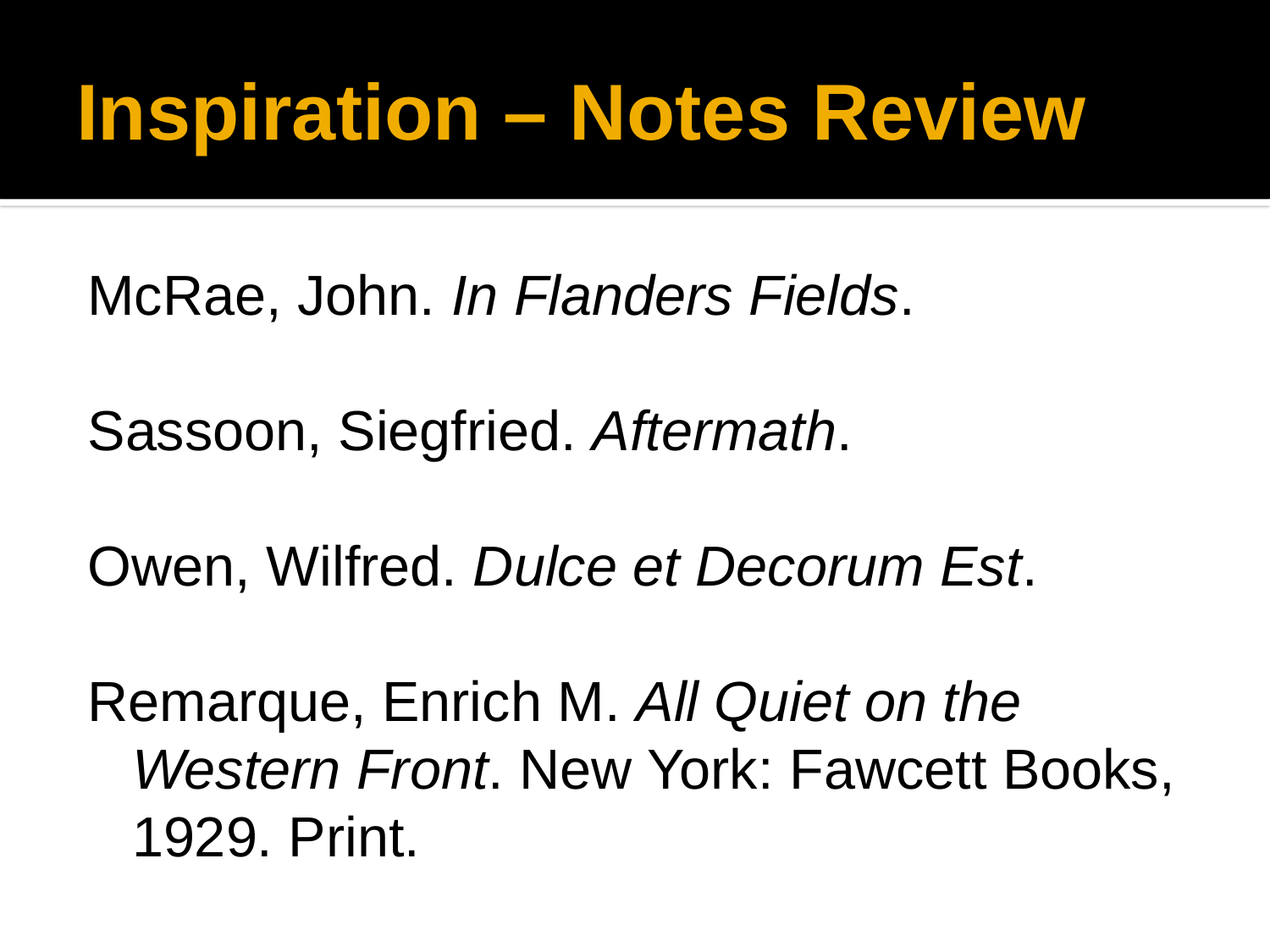

# Inspiration – Notes Review
McRae, John. In Flanders Fields.

Sassoon, Siegfried. Aftermath.

Owen, Wilfred. Dulce et Decorum Est.

Remarque, Enrich M. All Quiet on the Western Front. New York: Fawcett Books, 1929. Print.